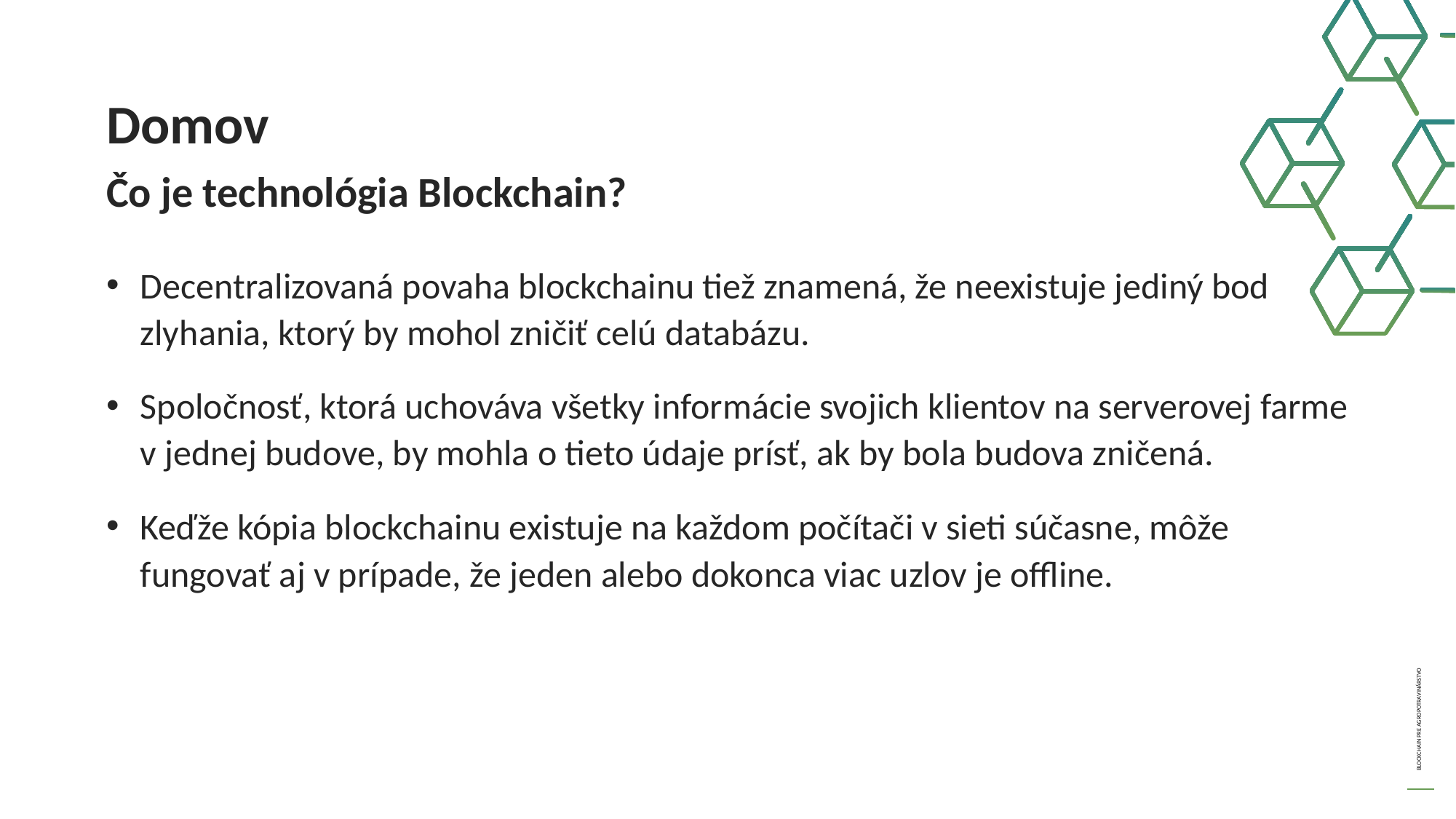

Domov
Čo je technológia Blockchain?
Decentralizovaná povaha blockchainu tiež znamená, že neexistuje jediný bod zlyhania, ktorý by mohol zničiť celú databázu.
Spoločnosť, ktorá uchováva všetky informácie svojich klientov na serverovej farme v jednej budove, by mohla o tieto údaje prísť, ak by bola budova zničená.
Keďže kópia blockchainu existuje na každom počítači v sieti súčasne, môže fungovať aj v prípade, že jeden alebo dokonca viac uzlov je offline.